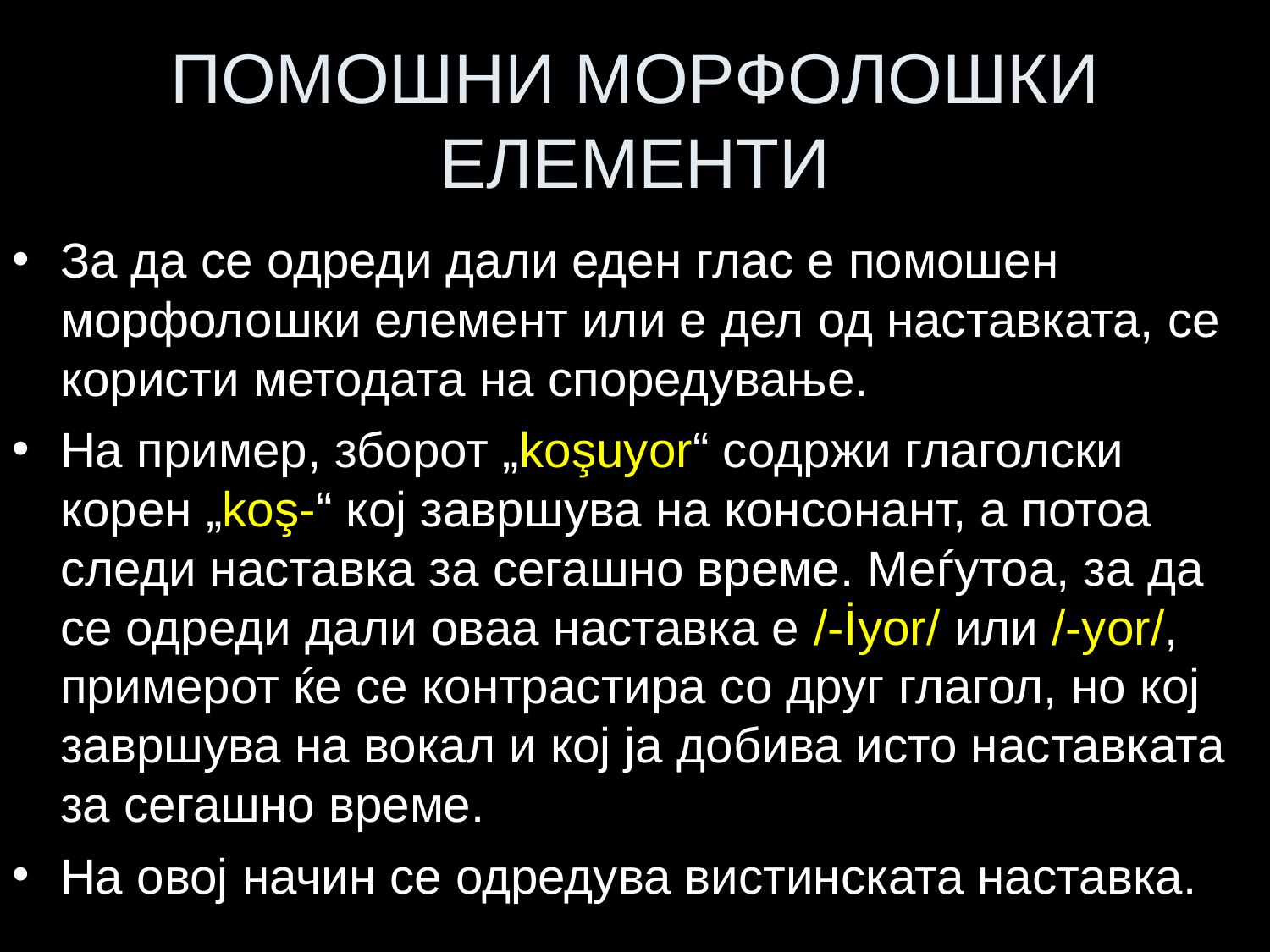

# ПОМОШНИ МОРФОЛОШКИ ЕЛЕМЕНТИ
За да се одреди дали еден глас е помошен морфолошки елемент или е дел од наставката, се користи методата на споредување.
На пример, зборот „koşuyor“ содржи глаголски корен „koş-“ кој завршува на консонант, а потоа следи наставка за сегашно време. Меѓутоа, за да се одреди дали оваа наставка е /-İyor/ или /-yor/, примерот ќе се контрастира со друг глагол, но кој завршува на вокал и кој ја добива исто наставката за сегашно време.
На овој начин се одредува вистинската наставка.